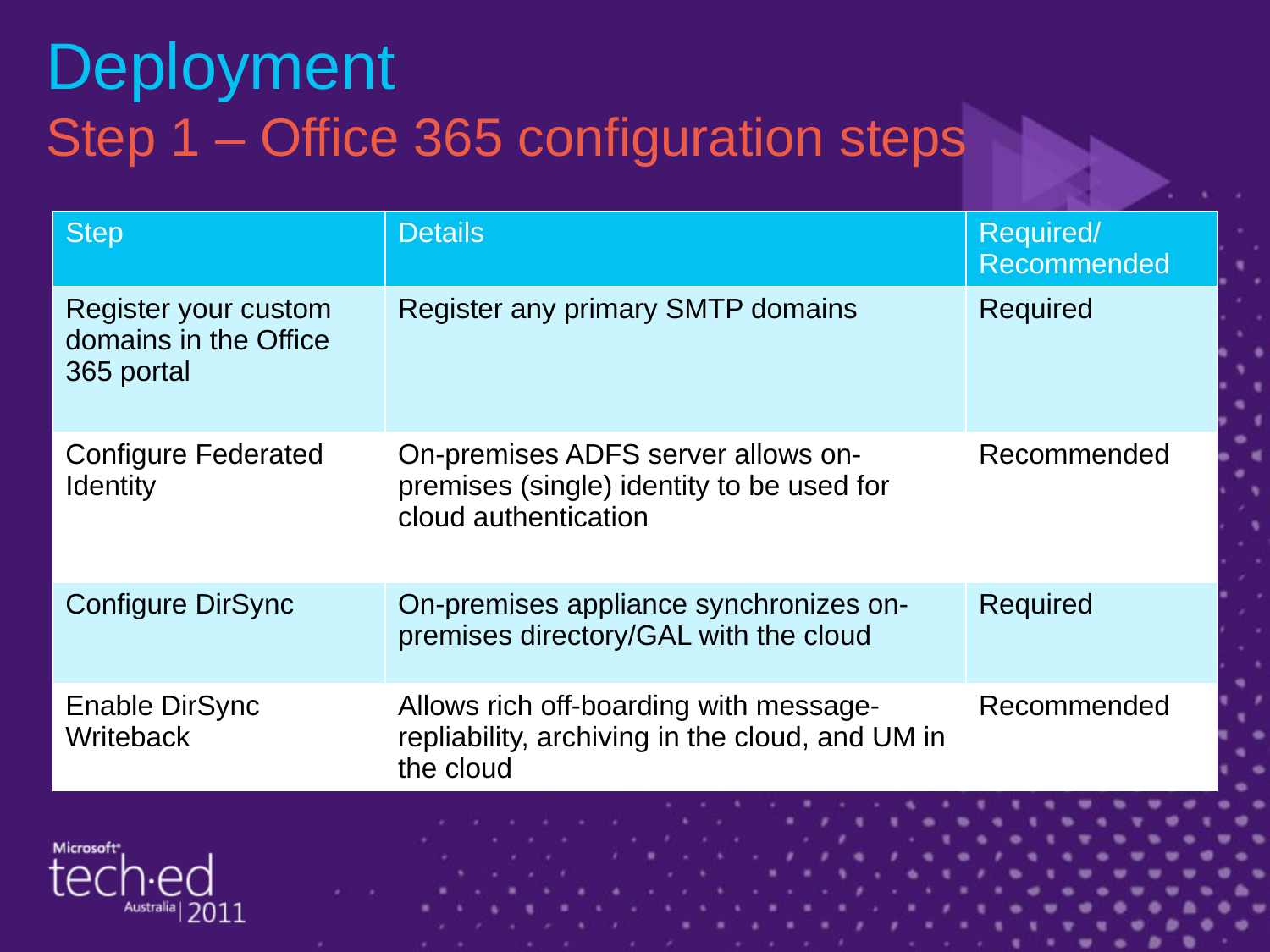

# Deployment Step 1 – Office 365 configuration steps
| Step | Details | Required/ Recommended |
| --- | --- | --- |
| Register your custom domains in the Office 365 portal | Register any primary SMTP domains | Required |
| Configure Federated Identity | On-premises ADFS server allows on-premises (single) identity to be used for cloud authentication | Recommended |
| Configure DirSync | On-premises appliance synchronizes on-premises directory/GAL with the cloud | Required |
| Enable DirSync Writeback | Allows rich off-boarding with message-repliability, archiving in the cloud, and UM in the cloud | Recommended |